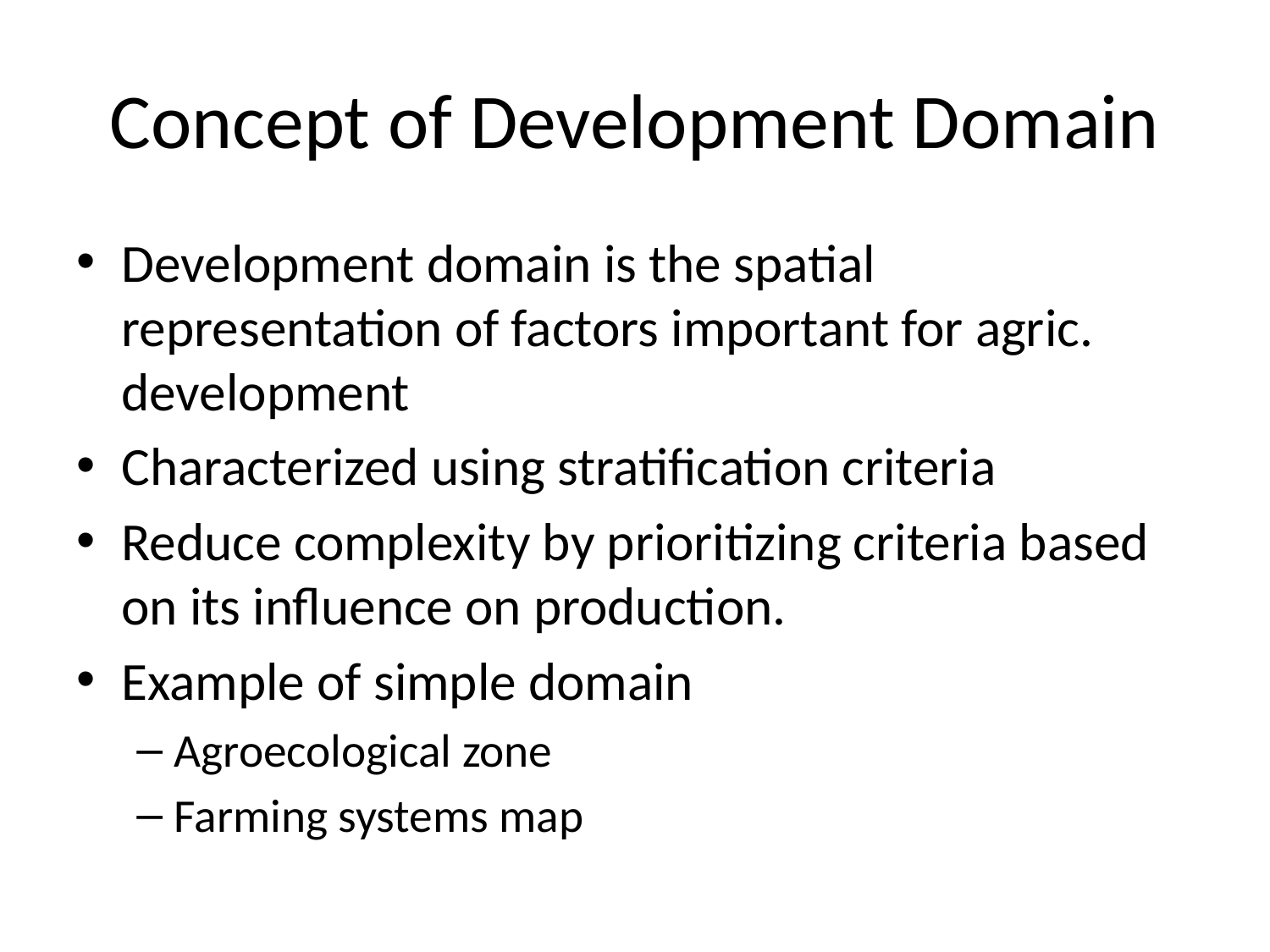

# Concept of Development Domain
Development domain is the spatial representation of factors important for agric. development
Characterized using stratification criteria
Reduce complexity by prioritizing criteria based on its influence on production.
Example of simple domain
Agroecological zone
Farming systems map